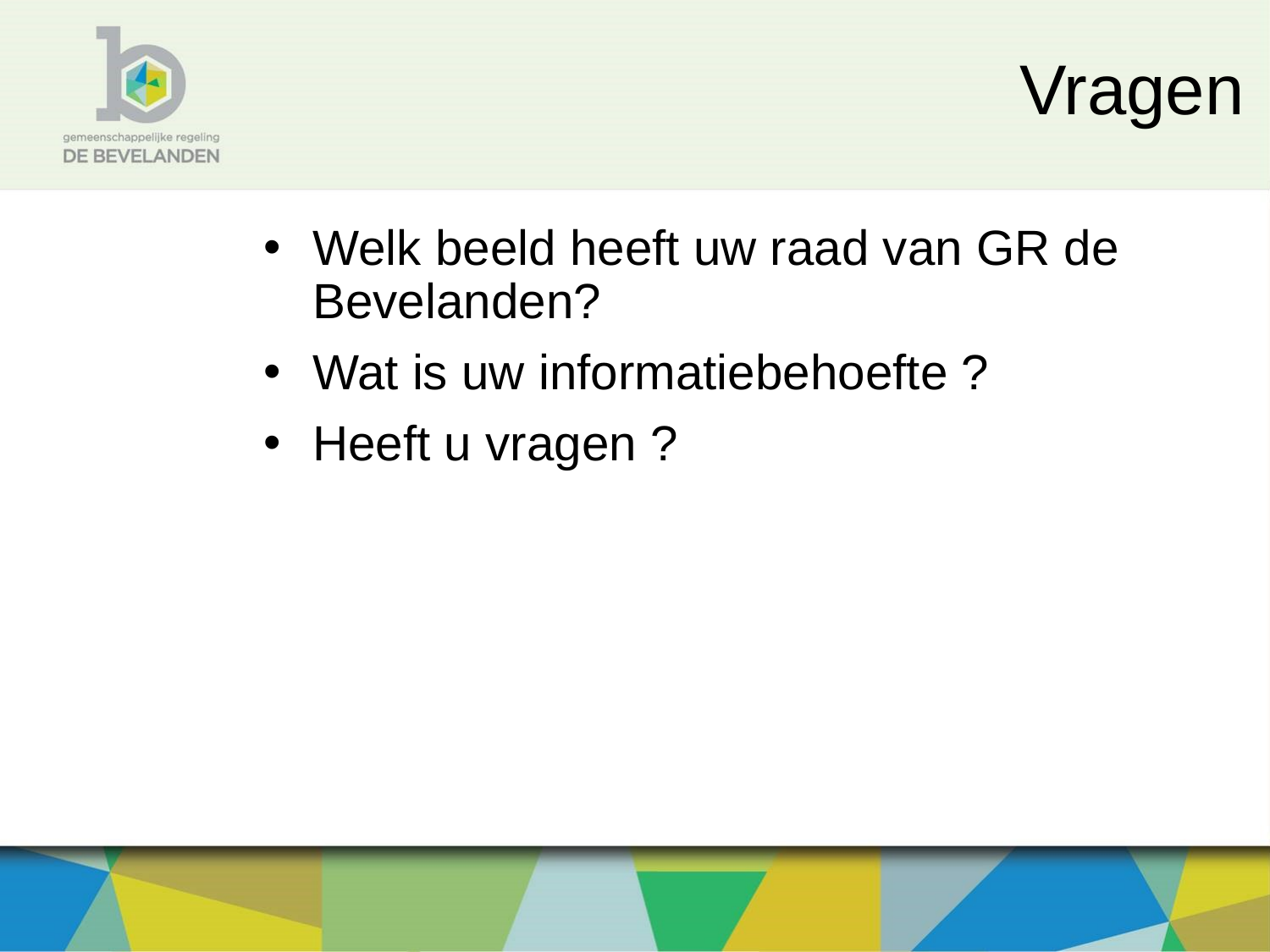

# Vragen
Welk beeld heeft uw raad van GR de Bevelanden?
Wat is uw informatiebehoefte ?
Heeft u vragen ?